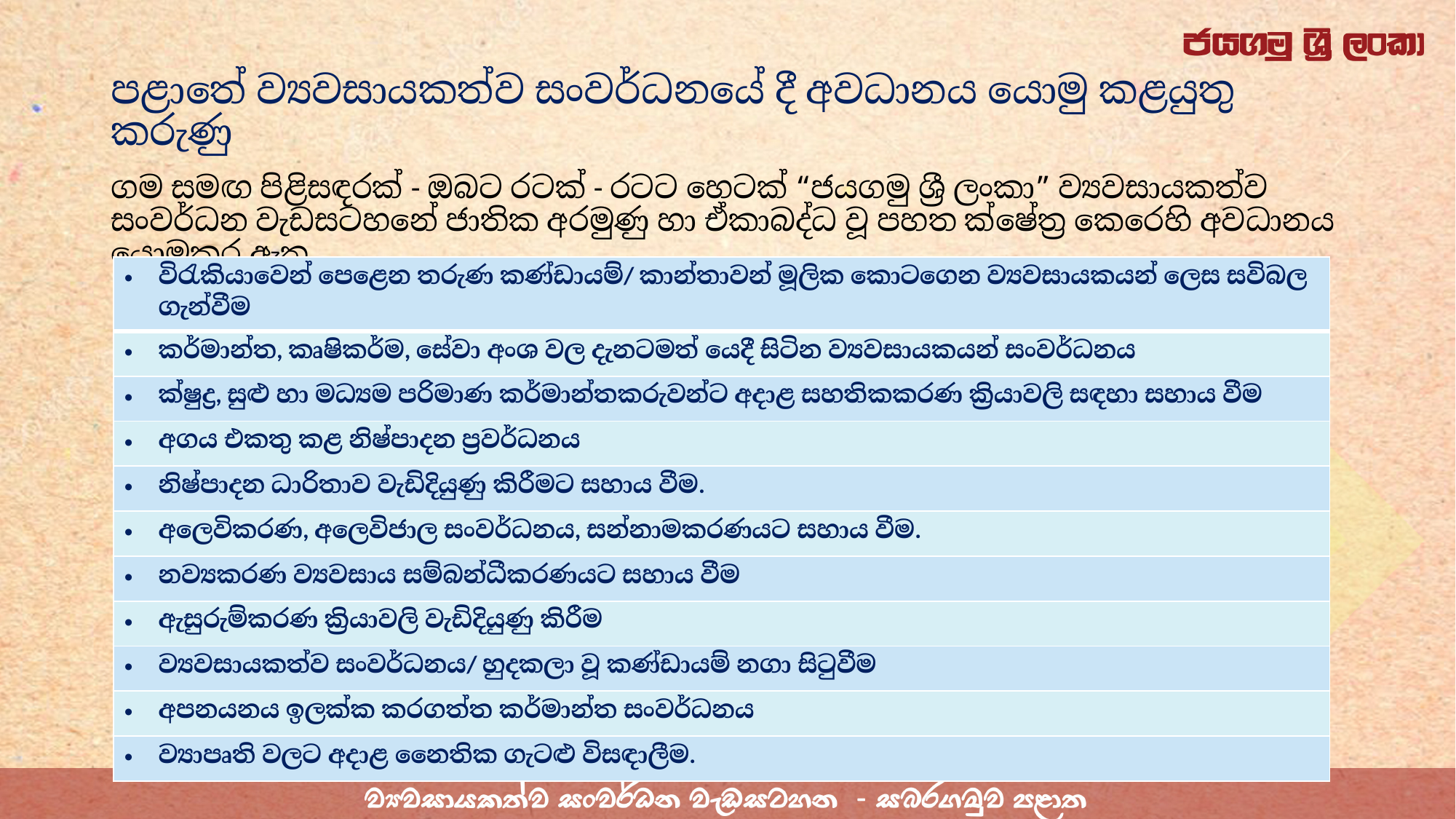

# පළාතේ ව්‍යවසායකත්ව සංවර්ධනයේ දී අවධානය යොමු කළයුතු කරුණු
ගම සමඟ පිළිසඳරක් - ඔබට රටක් - රටට හෙටක් “ජයගමු ශ්‍රී ලංකා” ව්‍යවසායකත්ව සංවර්ධන වැඩසටහනේ ජාතික අරමුණු හා ඒකාබද්ධ වූ පහත ක්ෂේත්‍ර කෙරෙහි අවධානය යොමුකර ඇත.

| විරැකියාවෙන් පෙළෙන තරුණ කණ්ඩායම්/ කාන්තාවන් මූලික කොටගෙන ව්‍යවසායකයන් ලෙස සවිබල ගැන්වීම |
| --- |
| කර්මාන්ත, කෘෂිකර්ම, සේවා අංශ වල දැනටමත් යෙදී සිටින ව්‍යවසායකයන් සංවර්ධනය |
| ක්ෂුද්‍ර, සුළු හා මධ්‍යම පරිමාණ කර්මාන්තකරුවන්ට අදාළ සහතිකකරණ ක්‍රියාවලි සඳහා සහාය වීම |
| අගය එකතු කළ නිෂ්පාදන ප්‍රවර්ධනය |
| නිෂ්පාදන ධාරිතාව වැඩිදියුණු කිරීමට සහාය වීම. |
| අලෙවිකරණ, අලෙවිජාල සංවර්ධනය, සන්නාමකරණයට සහාය වීම. |
| නව්‍යකරණ ව්‍යවසාය සම්බන්ධීකරණයට සහාය වීම |
| ඇසුරුම්කරණ ක්‍රියාවලි වැඩිදියුණු කිරීම |
| ව්‍යවසායකත්ව සංවර්ධනය/ හුදකලා වූ කණ්ඩායම් නගා සිටුවීම |
| අපනයනය ඉලක්ක කරගත්ත කර්මාන්ත සංවර්ධනය |
| ව්‍යාපෘති වලට අදාළ නෛතික ගැටළු විසඳාලීම. |